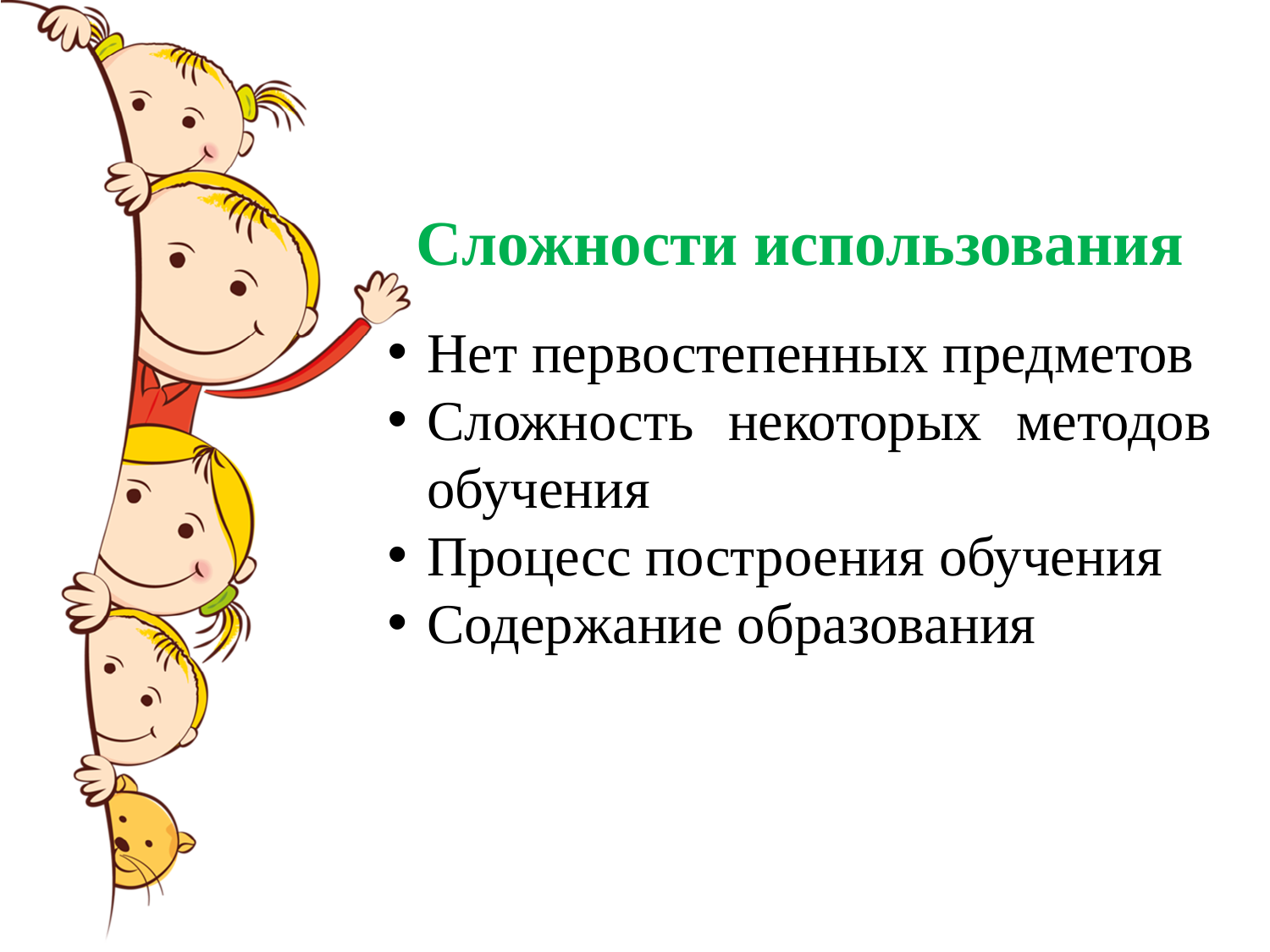

Сложности использования

Нет первостепенных предметов
Сложность некоторых методов обучения
Процесс построения обучения
Содержание образования